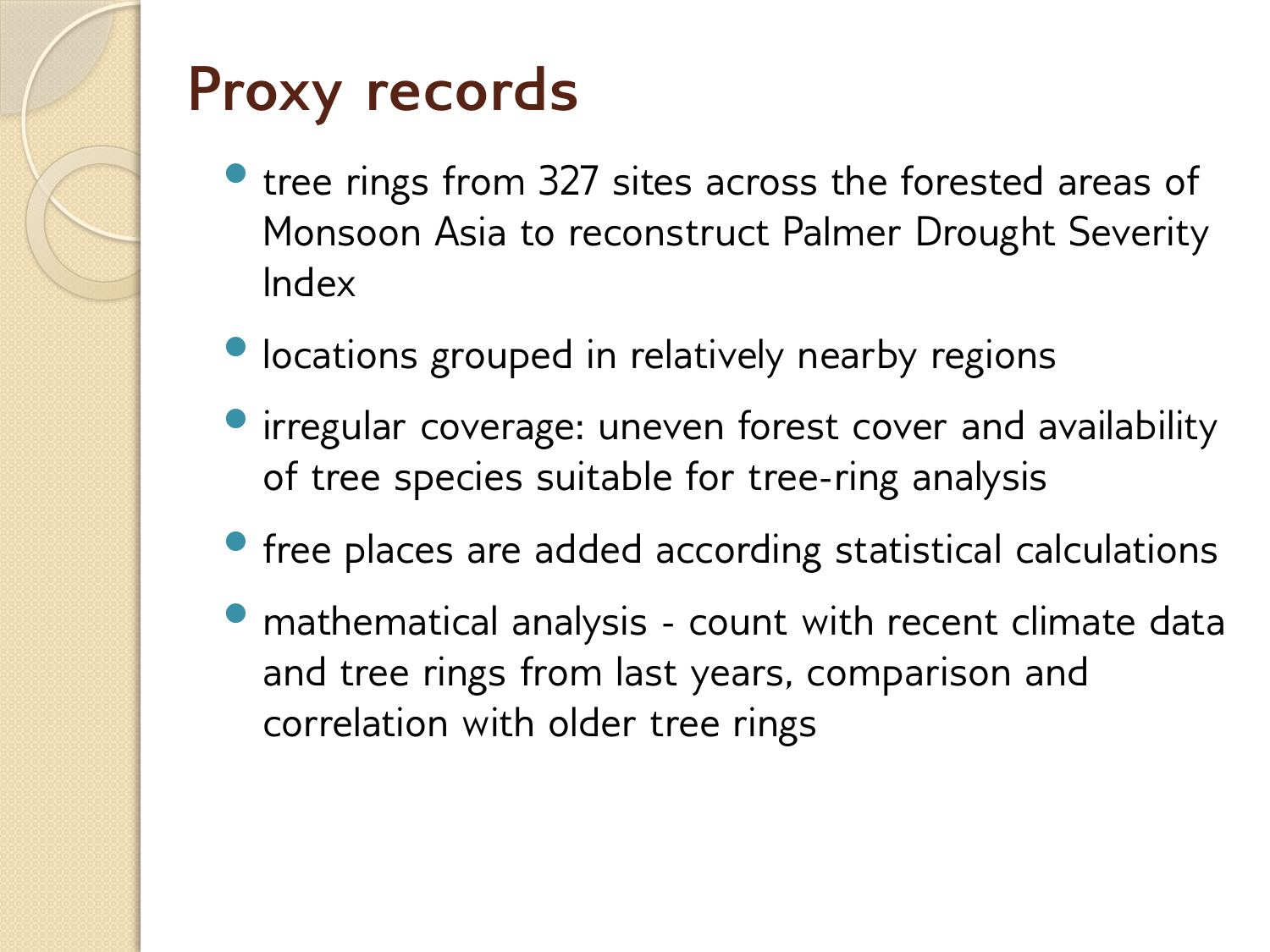

# Proxy records
tree rings from 327 sites across the forested areas of Monsoon Asia to reconstruct Palmer Drought Severity Index
locations grouped in relatively nearby regions
irregular coverage: uneven forest cover and availability of tree species suitable for tree-ring analysis
free places are added according statistical calculations
mathematical analysis - count with recent climate data and tree rings from last years, comparison and correlation with older tree rings